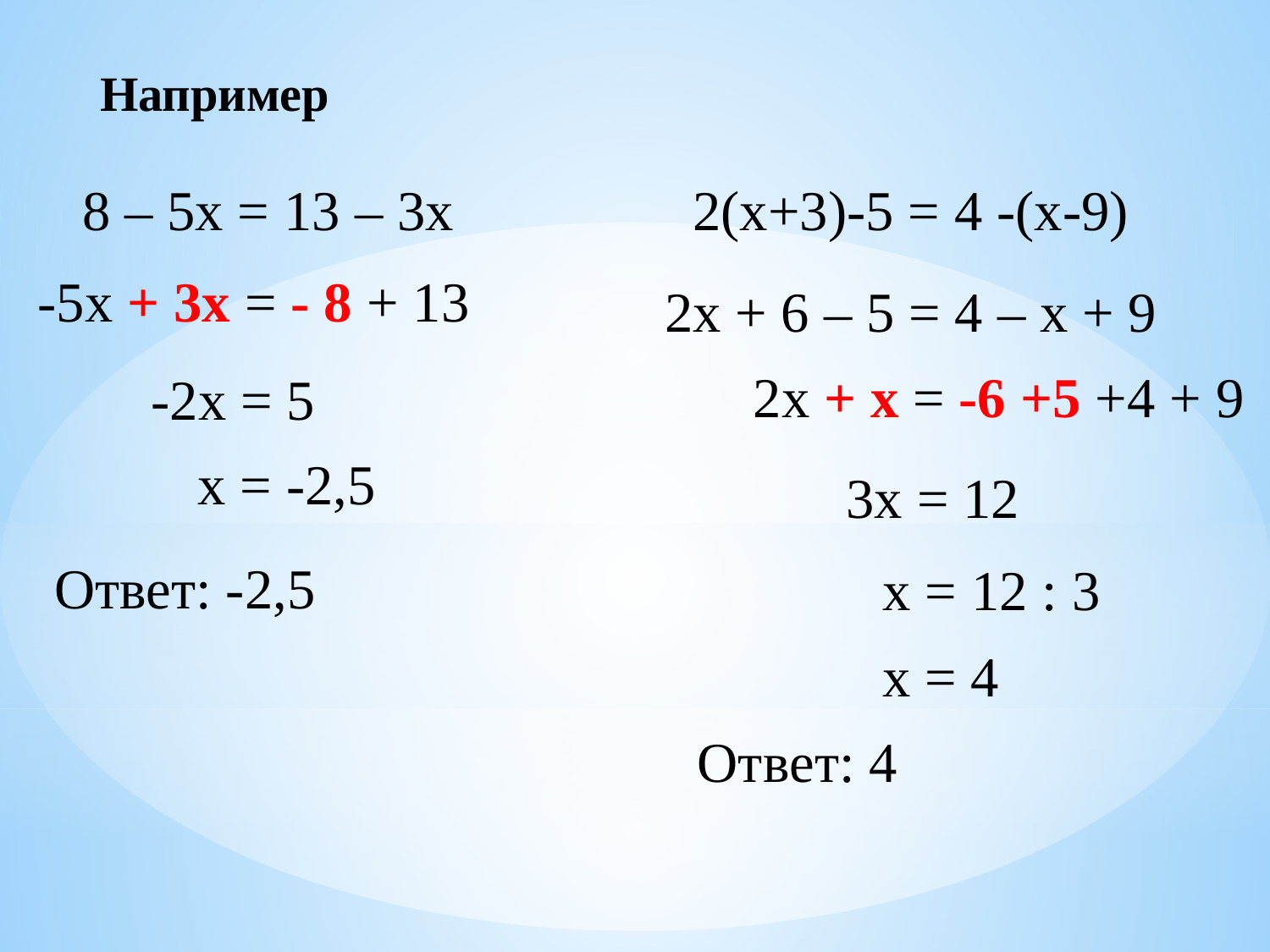

Например
8 – 5х = 13 – 3х
2(х+3)-5 = 4 -(х-9)
-5х + 3х = - 8 + 13
2х + 6 – 5 = 4 – х + 9
2х + х = -6 +5 +4 + 9
-2х = 5
х = -2,5
3х = 12
Ответ: -2,5
х = 12 : 3
х = 4
Ответ: 4